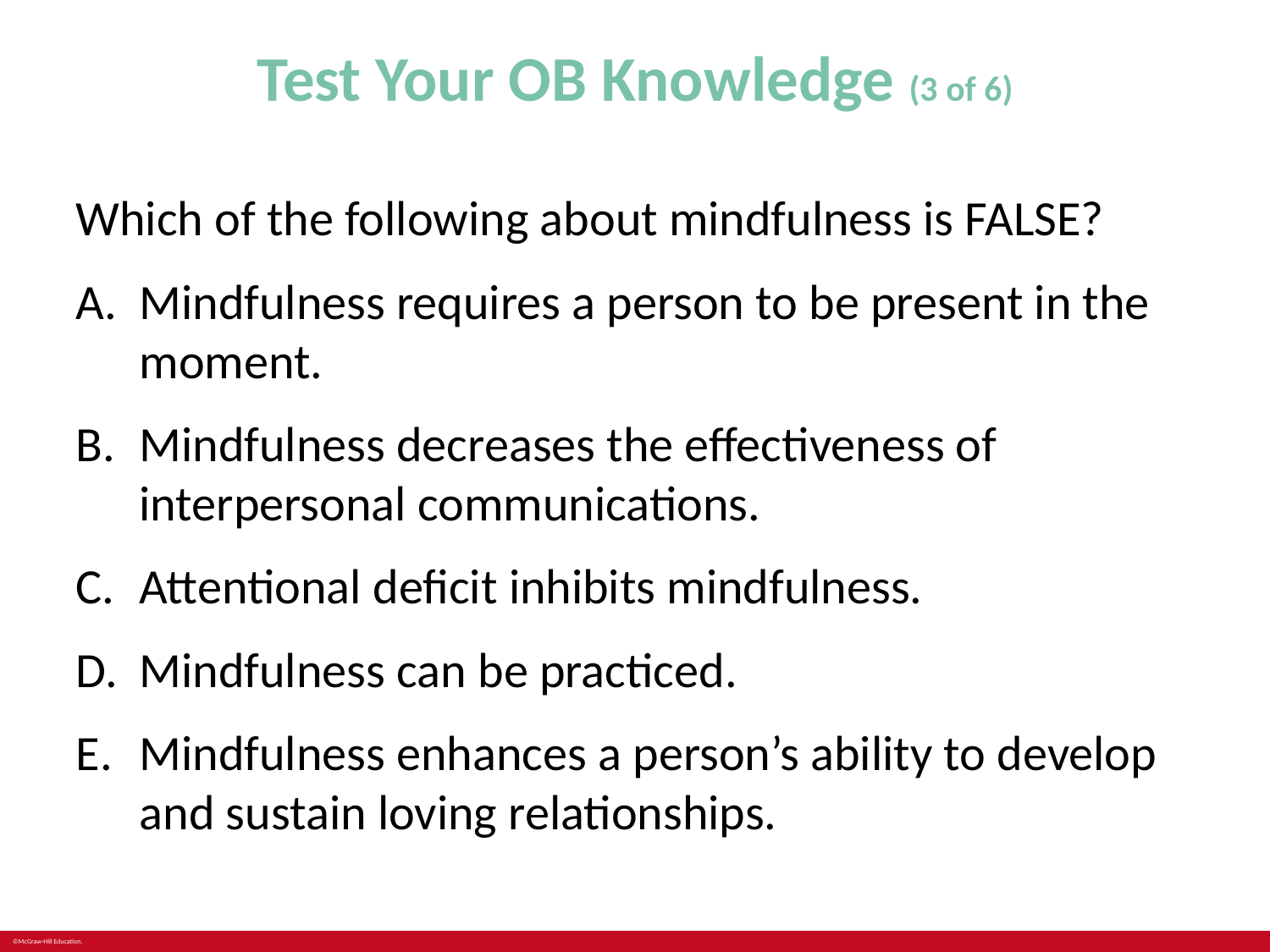

# Test Your OB Knowledge (3 of 6)
Which of the following about mindfulness is FALSE?
Mindfulness requires a person to be present in the moment.
Mindfulness decreases the effectiveness of interpersonal communications.
Attentional deficit inhibits mindfulness.
Mindfulness can be practiced.
Mindfulness enhances a person’s ability to develop and sustain loving relationships.